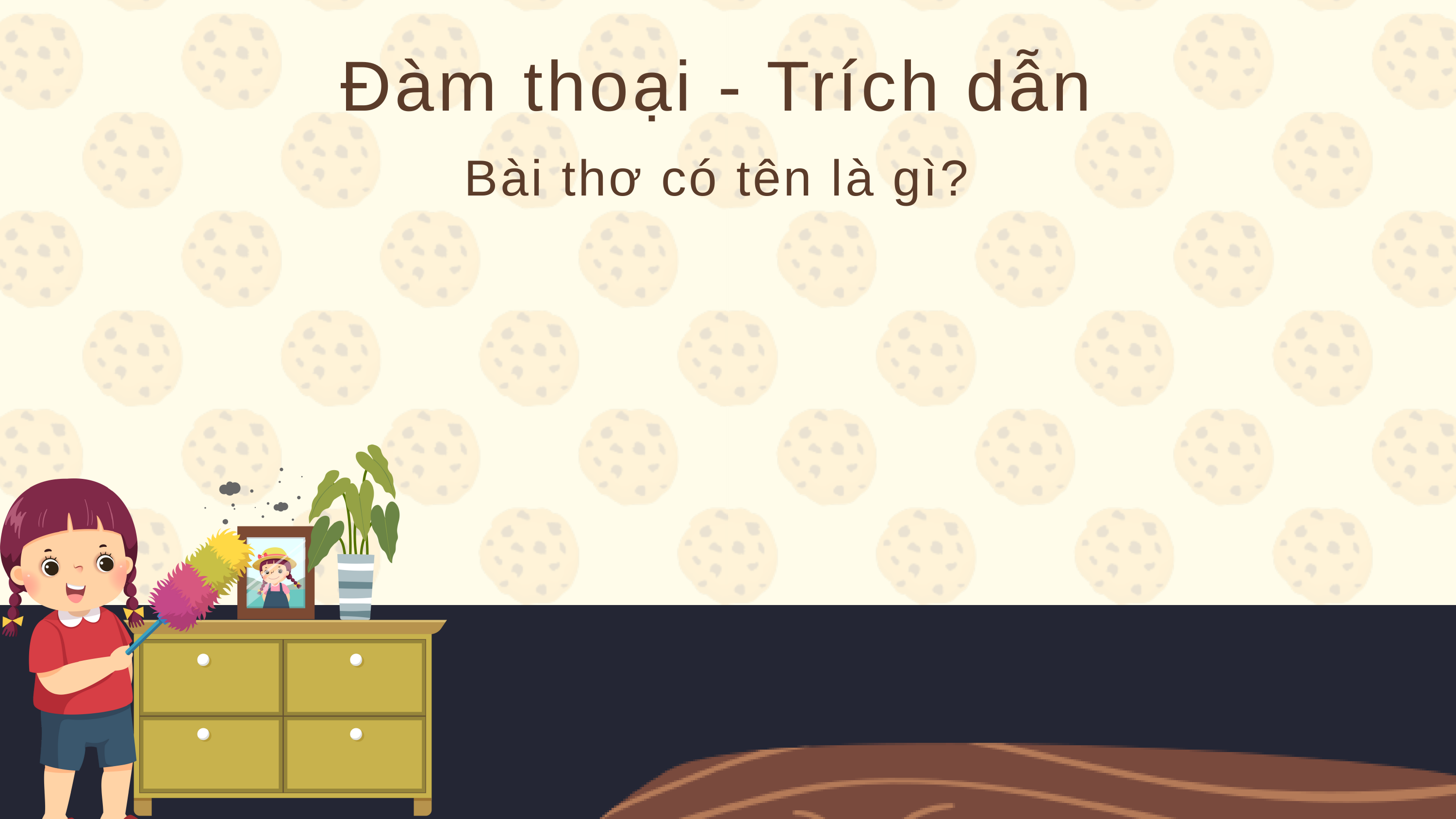

Đàm thoại - Trích dẫn
Bài thơ có tên là gì?